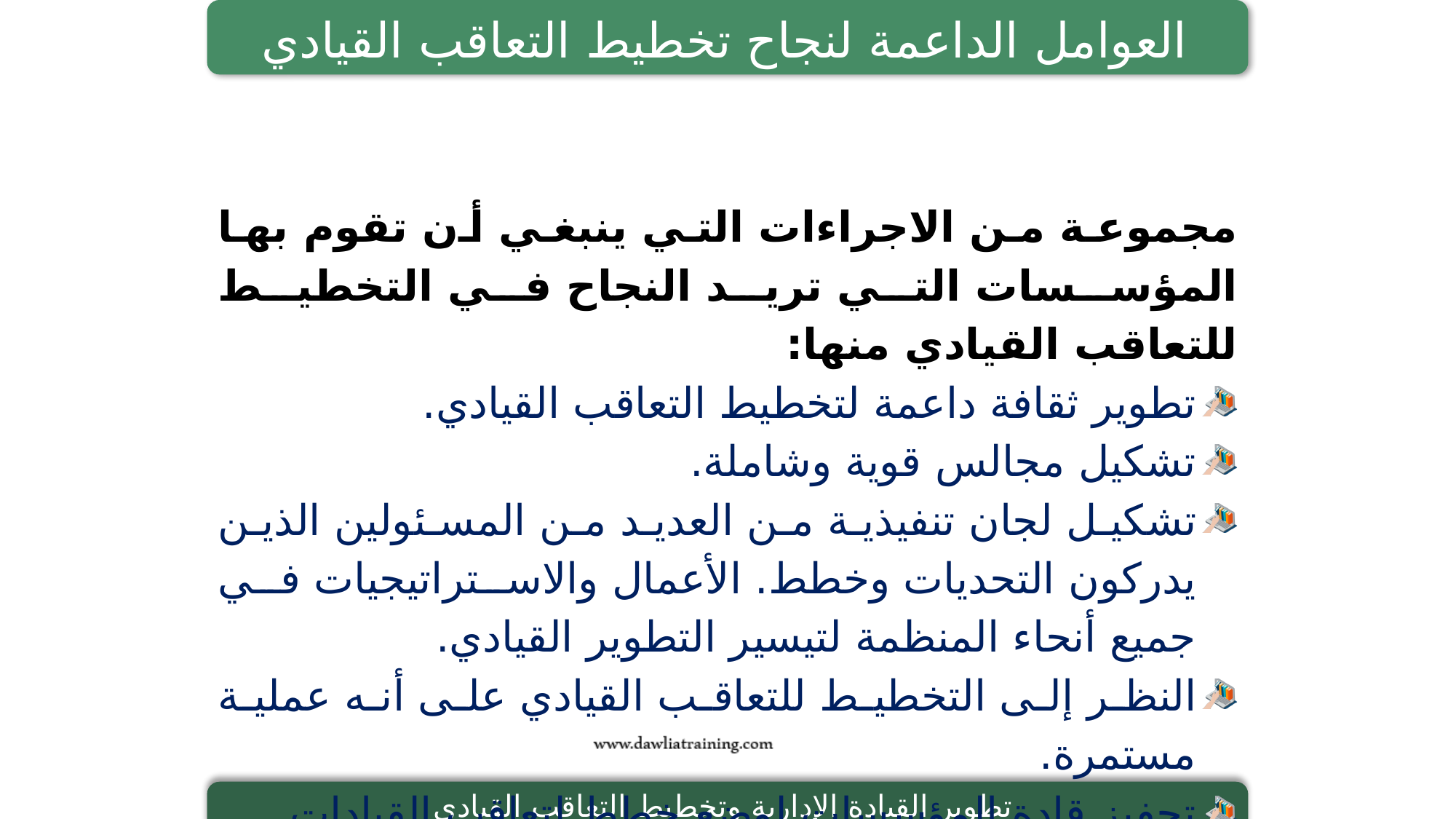

العوامل الداعمة لنجاح تخطيط التعاقب القيادي
مجموعة من الاجراءات التي ينبغي أن تقوم بها المؤسسات التي تريد النجاح في التخطيط للتعاقب القيادي منها:
تطوير ثقافة داعمة لتخطيط التعاقب القيادي.
تشكيل مجالس قوية وشاملة.
تشكيل لجان تنفيذية من العديد من المسئولين الذين يدركون التحديات وخطط. الأعمال والاستراتيجيات في جميع أنحاء المنظمة لتيسير التطوير القيادي.
النظر إلى التخطيط للتعاقب القيادي على أنه عملية مستمرة.
تحفيز قادة المؤسسات لوضع خطط لتعاقب القيادات.

تطوير القيادة الإدارية وتخطيط التعاقب القيادي